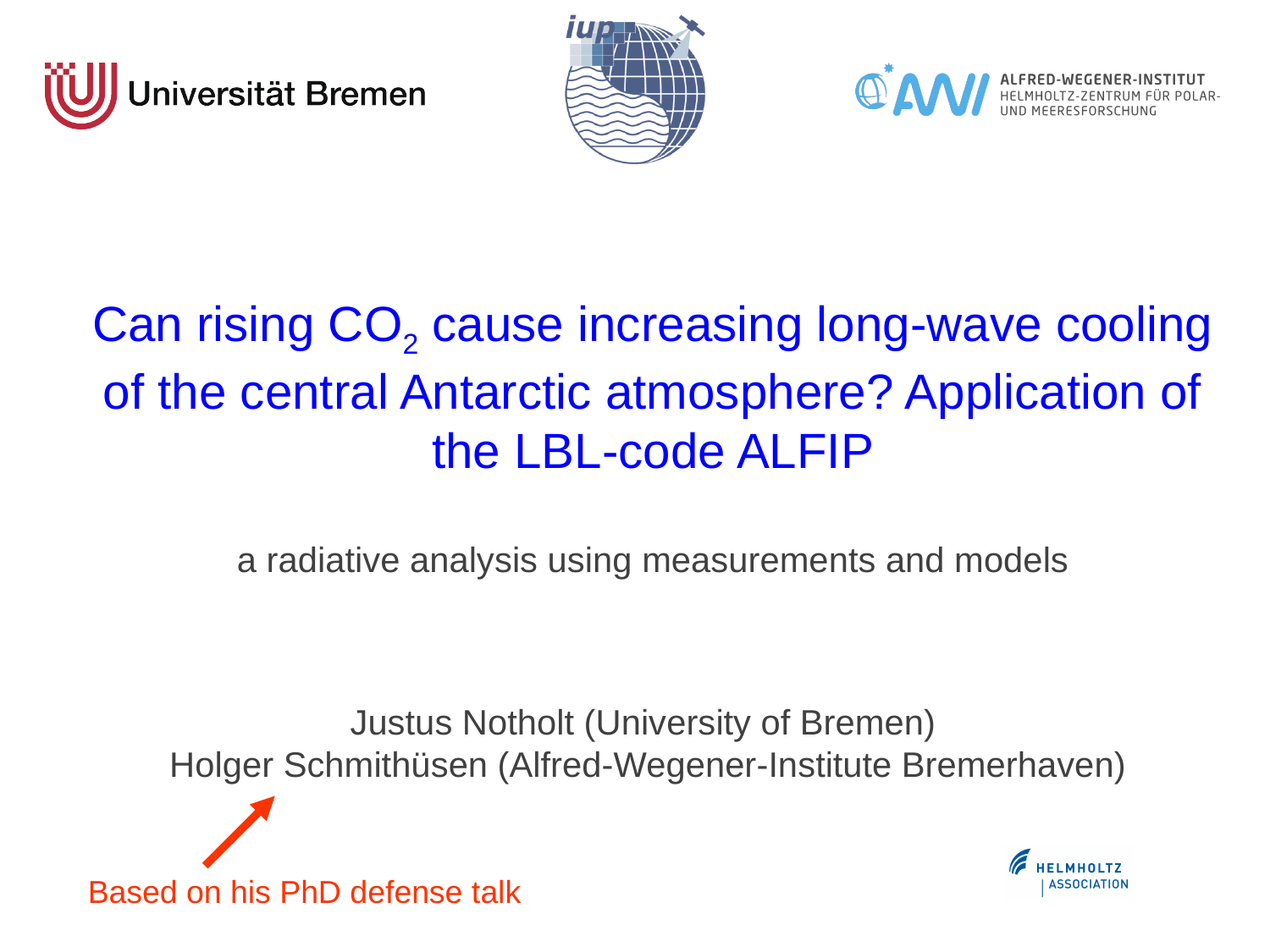

Can rising CO2 cause increasing long-wave cooling of the central Antarctic atmosphere? Application of the LBL-code ALFIP

a radiative analysis using measurements and models

Justus Notholt (University of Bremen)
Holger Schmithüsen (Alfred-Wegener-Institute Bremerhaven)

Based on his PhD defense talk